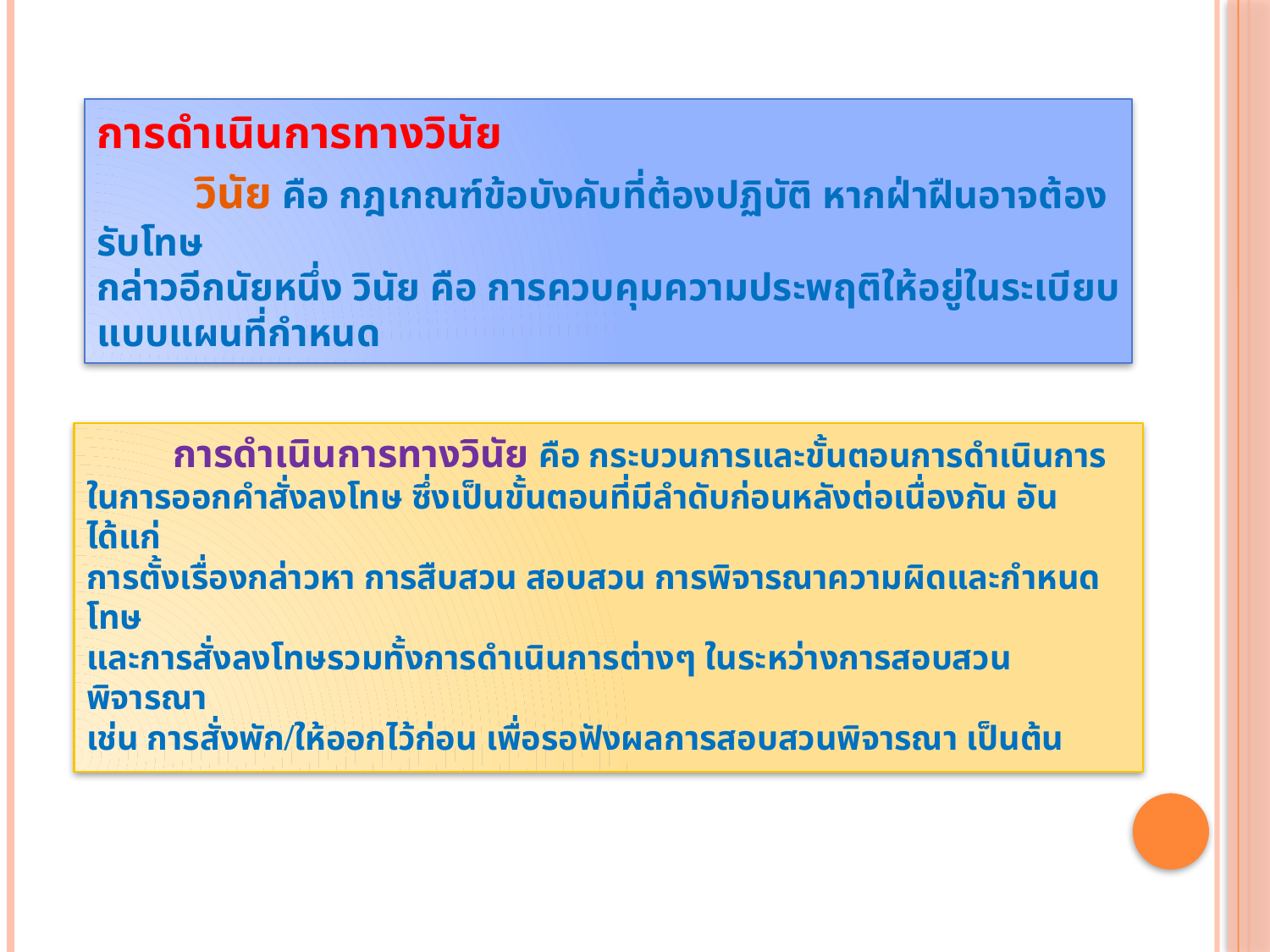

การดำเนินการทางวินัย
	วินัย คือ กฎเกณฑ์ข้อบังคับที่ต้องปฏิบัติ หากฝ่าฝืนอาจต้องรับโทษ
กล่าวอีกนัยหนึ่ง วินัย คือ การควบคุมความประพฤติให้อยู่ในระเบียบแบบแผนที่กำหนด

	การดำเนินการทางวินัย คือ กระบวนการและขั้นตอนการดำเนินการ
ในการออกคำสั่งลงโทษ ซึ่งเป็นขั้นตอนที่มีลำดับก่อนหลังต่อเนื่องกัน อันได้แก่
การตั้งเรื่องกล่าวหา การสืบสวน สอบสวน การพิจารณาความผิดและกำหนดโทษ
และการสั่งลงโทษรวมทั้งการดำเนินการต่างๆ ในระหว่างการสอบสวนพิจารณา
เช่น การสั่งพัก/ให้ออกไว้ก่อน เพื่อรอฟังผลการสอบสวนพิจารณา เป็นต้น